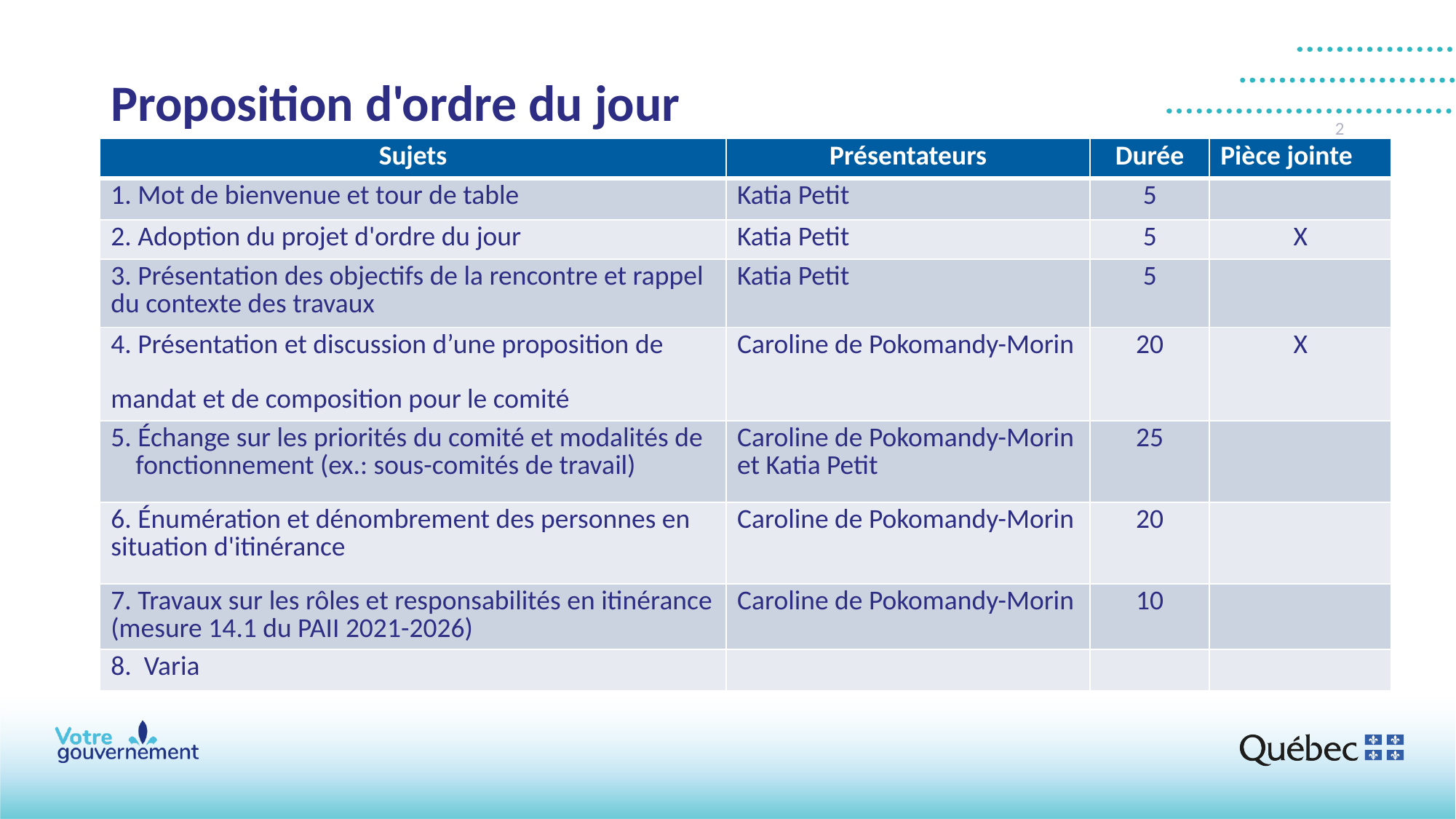

# Proposition d'ordre du jour
2
| Sujets | Présentateurs | Durée | Pièce jointe |
| --- | --- | --- | --- |
| 1. Mot de bienvenue et tour de table | Katia Petit | 5 |  |
| 2. Adoption du projet d'ordre du jour | Katia Petit | 5 | X |
| 3. Présentation des objectifs de la rencontre et rappel du contexte des travaux | Katia Petit | 5 |  |
| 4. Présentation et discussion d’une proposition de mandat et de composition pour le comité | Caroline de Pokomandy-Morin | 20 | X |
| 5. Échange sur les priorités du comité et modalités de      fonctionnement (ex.: sous-comités de travail) | Caroline de Pokomandy-Morin et Katia Petit | 25 |  |
| 6. Énumération et dénombrement des personnes en situation d'itinérance | Caroline de Pokomandy-Morin | 20 |  |
| 7. Travaux sur les rôles et responsabilités en itinérance (mesure 14.1 du PAII 2021-2026) | Caroline de Pokomandy-Morin | 10 |  |
| 8.  Varia |  |  |  |